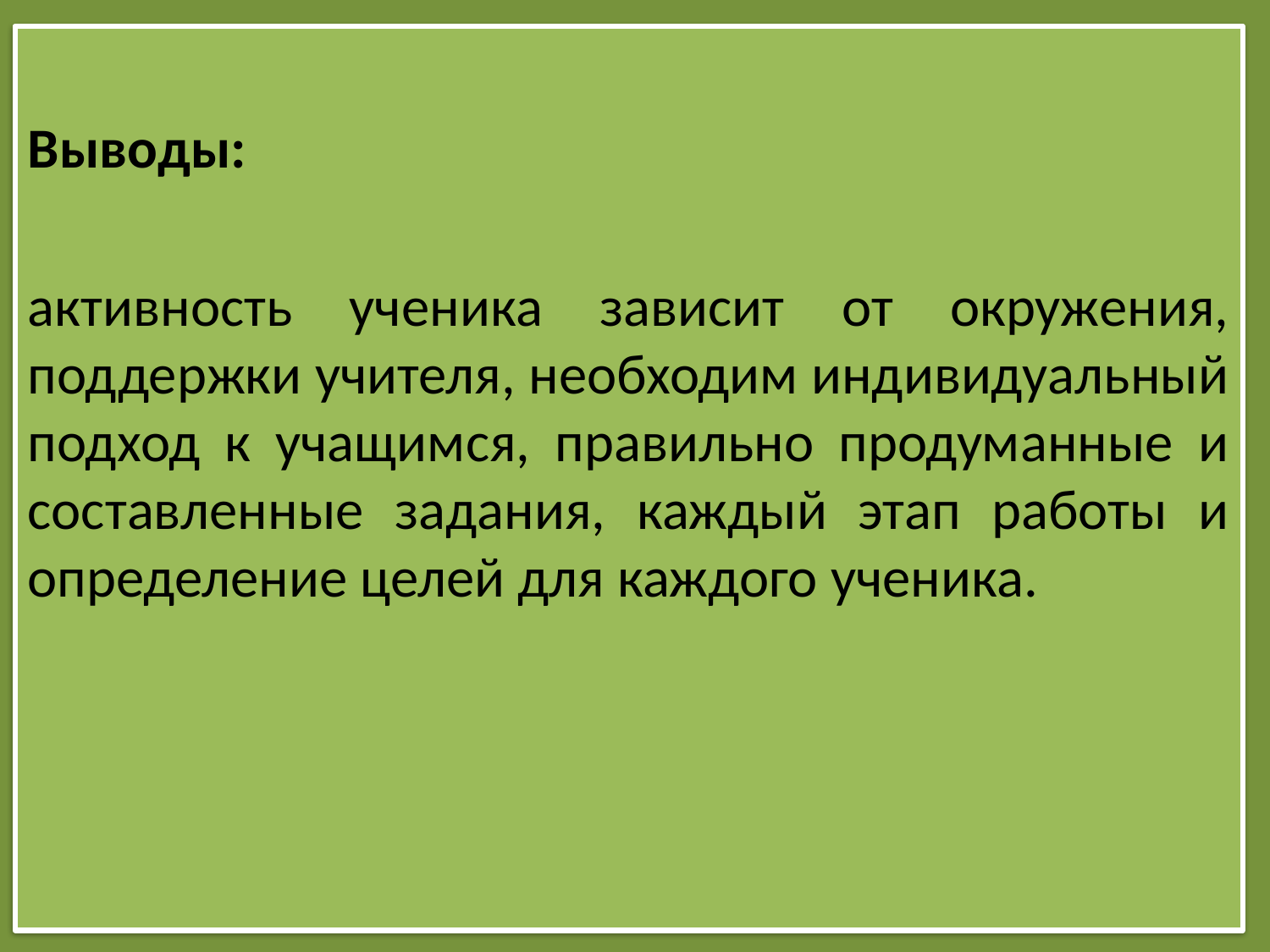

#

Выводы:

активность ученика зависит от окружения, поддержки учителя, необходим индивидуальный подход к учащимся, правильно продуманные и составленные задания, каждый этап работы и определение целей для каждого ученика.